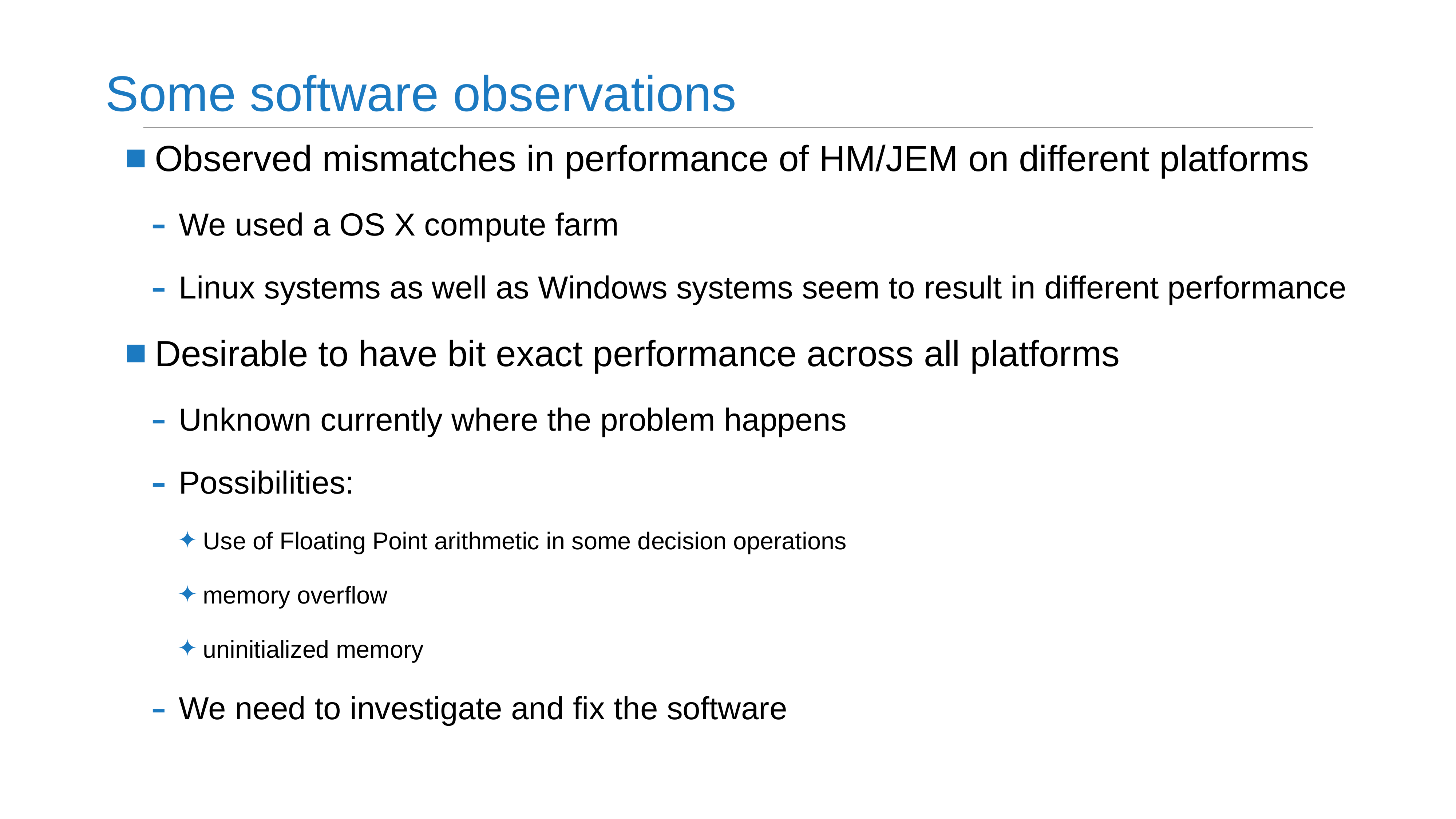

# Some software observations
Observed mismatches in performance of HM/JEM on different platforms
We used a OS X compute farm
Linux systems as well as Windows systems seem to result in different performance
Desirable to have bit exact performance across all platforms
Unknown currently where the problem happens
Possibilities:
Use of Floating Point arithmetic in some decision operations
memory overflow
uninitialized memory
We need to investigate and fix the software
10